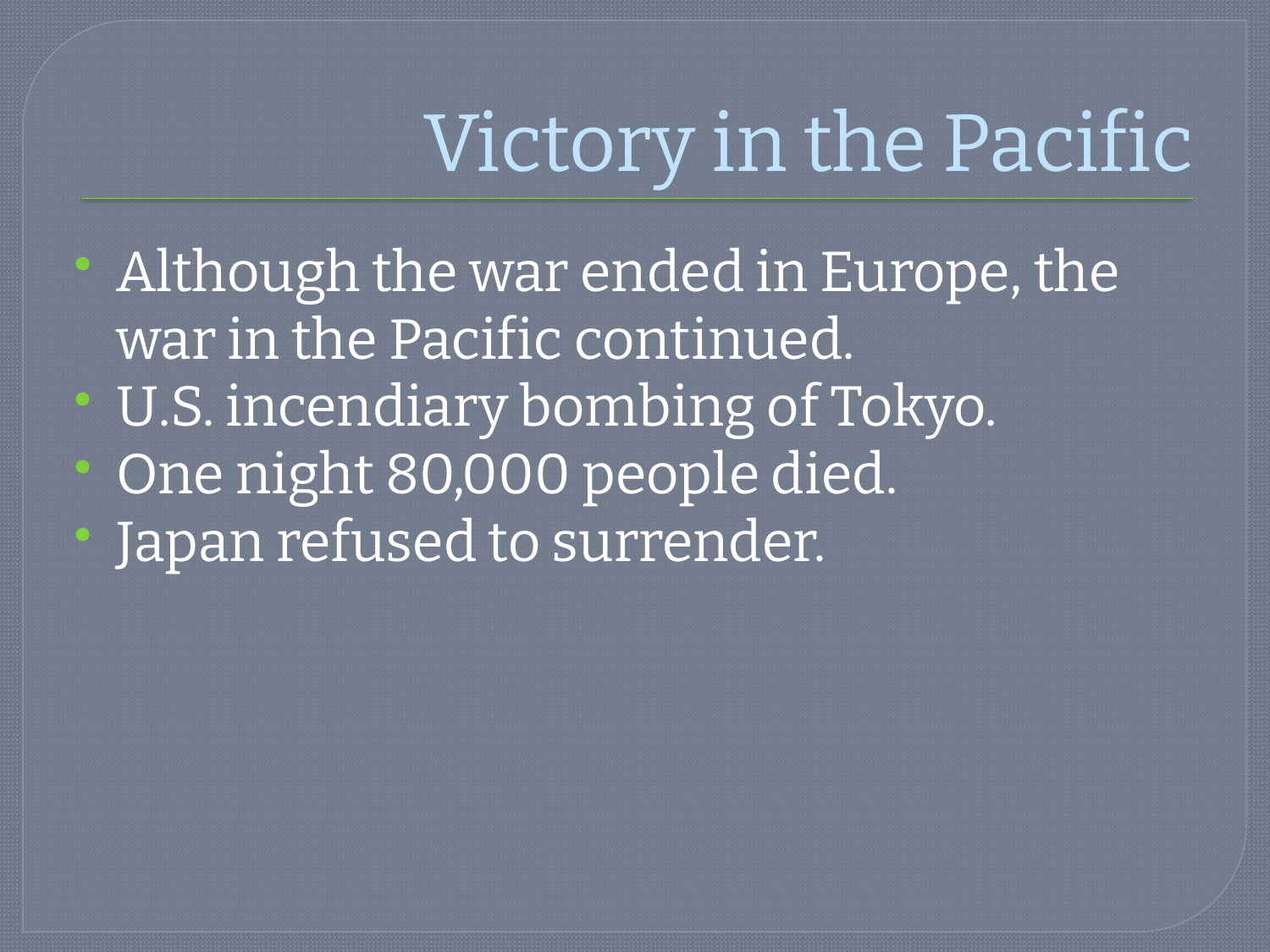

# Victory in the Pacific
Although the war ended in Europe, the war in the Pacific continued.
U.S. incendiary bombing of Tokyo.
One night 80,000 people died.
Japan refused to surrender.